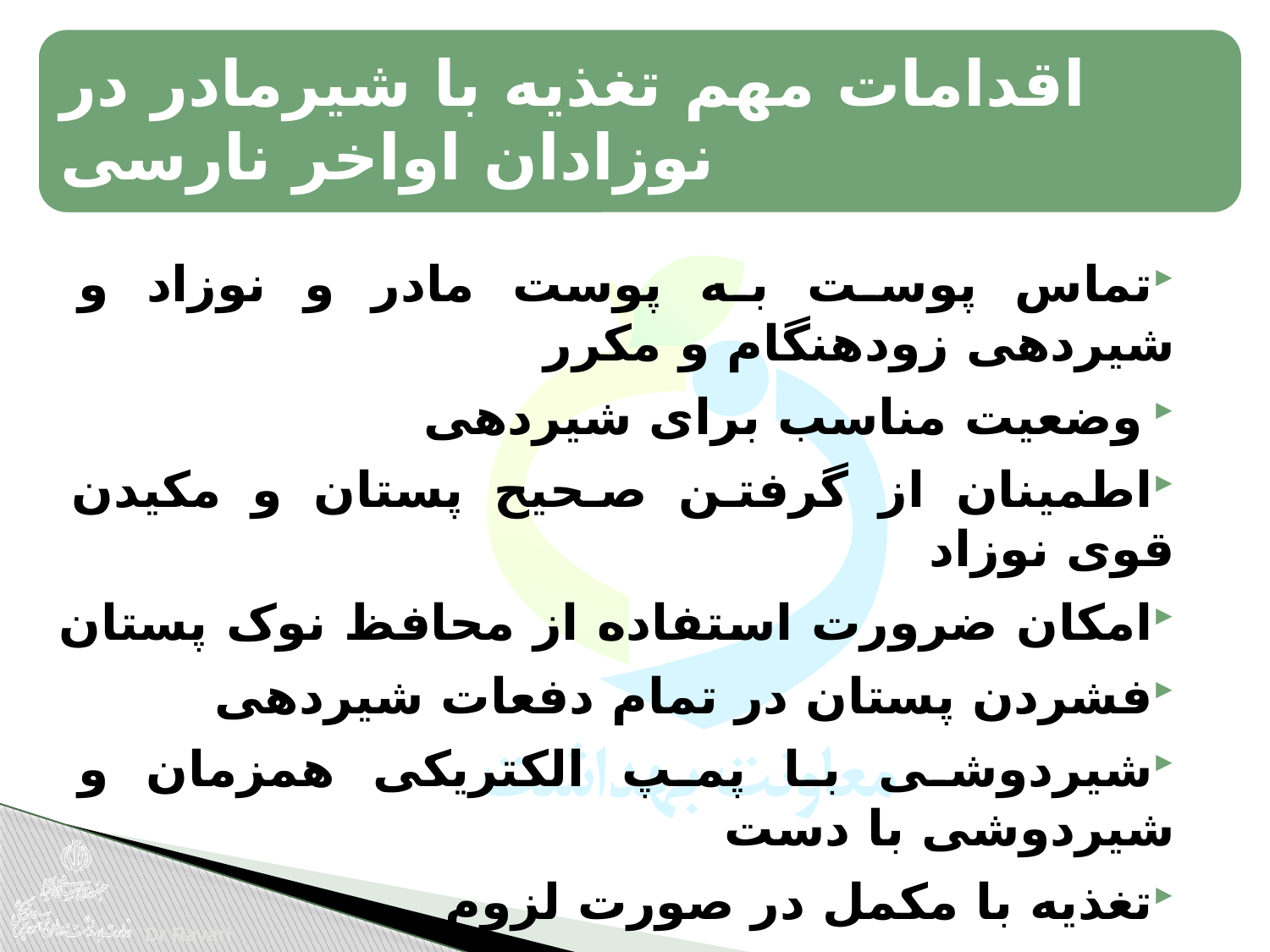

اقدامات مهم تغذیه با شیرمادر در نوزادان اواخر نارسی
تماس پوست به پوست مادر و نوزاد و شیردهی زودهنگام و مکرر
وضعیت مناسب برای شیردهی
اطمینان از گرفتن صحیح پستان و مکیدن قوی نوزاد
امکان ضرورت استفاده از محافظ نوک پستان
فشردن پستان در تمام دفعات شیردهی
شیردوشی با پمپ الکتریکی همزمان و شیردوشی با دست
تغذیه با مکمل در صورت لزوم
پیش بینی مشکلات و کمک های مورد نیاز  و ادامه پیگیری